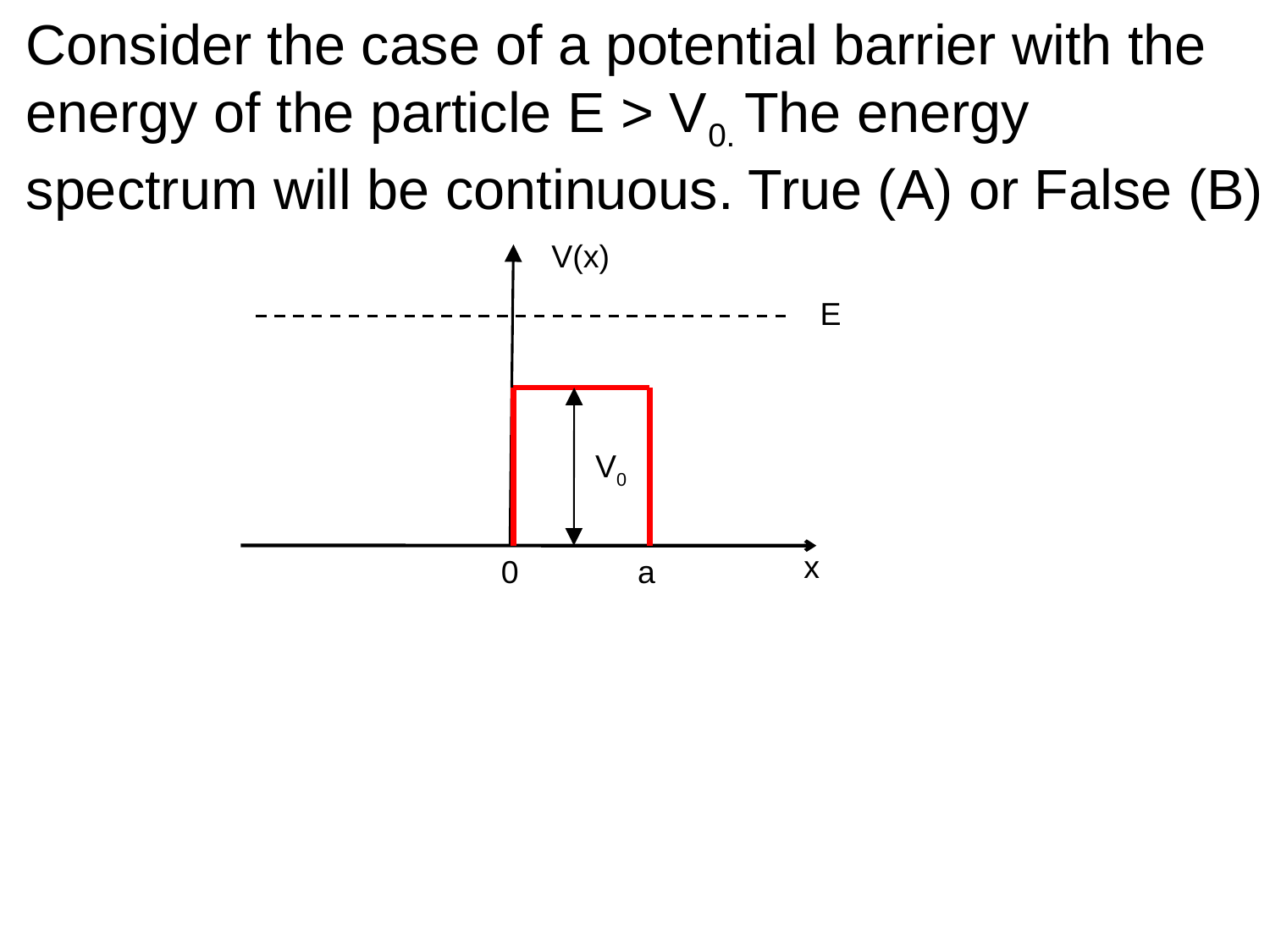

Consider the case of a potential barrier with the
energy of the particle E > V0. The energy spectrum will be continuous. True (A) or False (B)

V(x)
E
V0
x
0
a